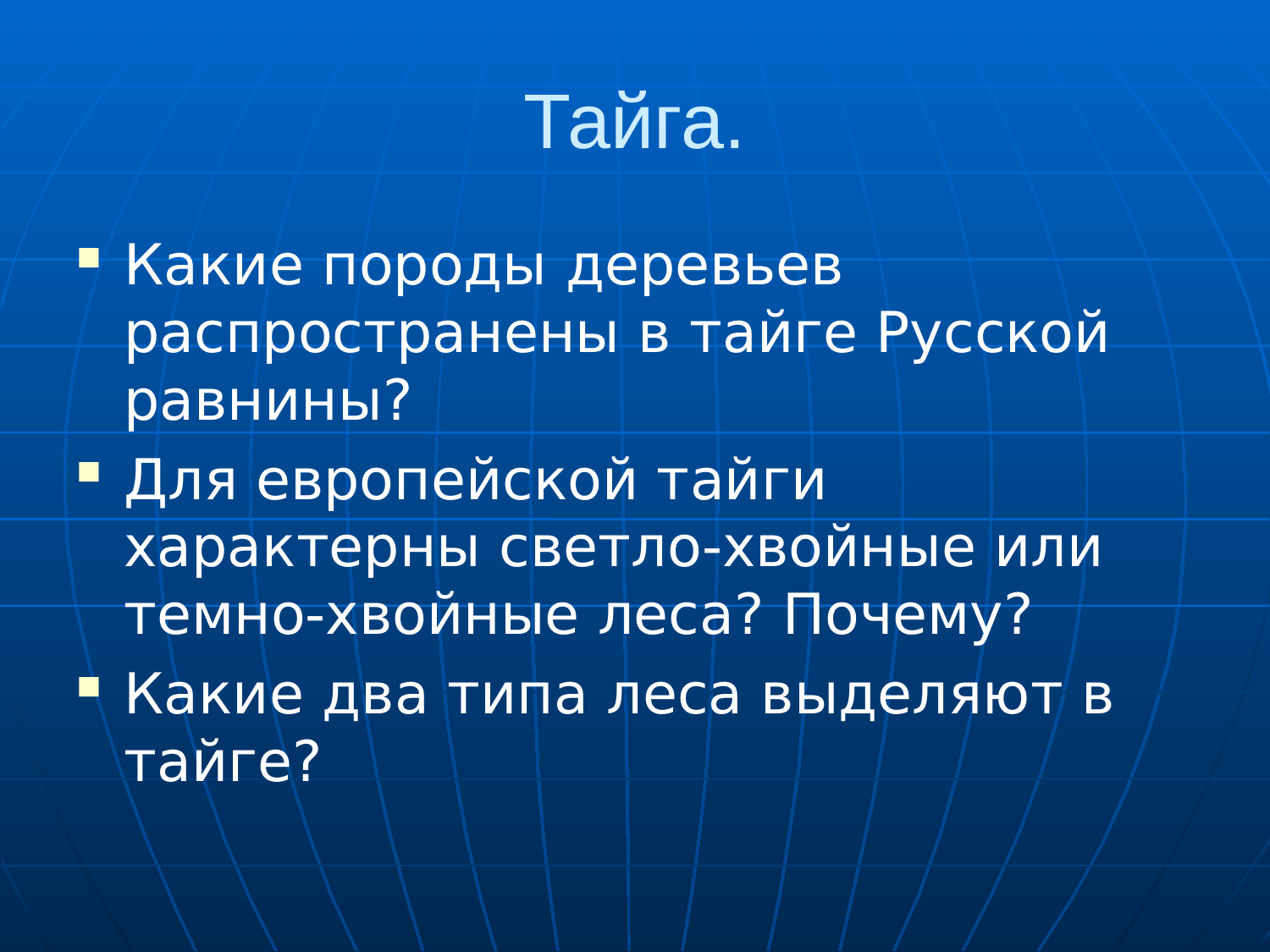

# Тайга.
Какие породы деревьев распространены в тайге Русской равнины?
Для европейской тайги характерны светло-хвойные или темно-хвойные леса? Почему?
Какие два типа леса выделяют в тайге?